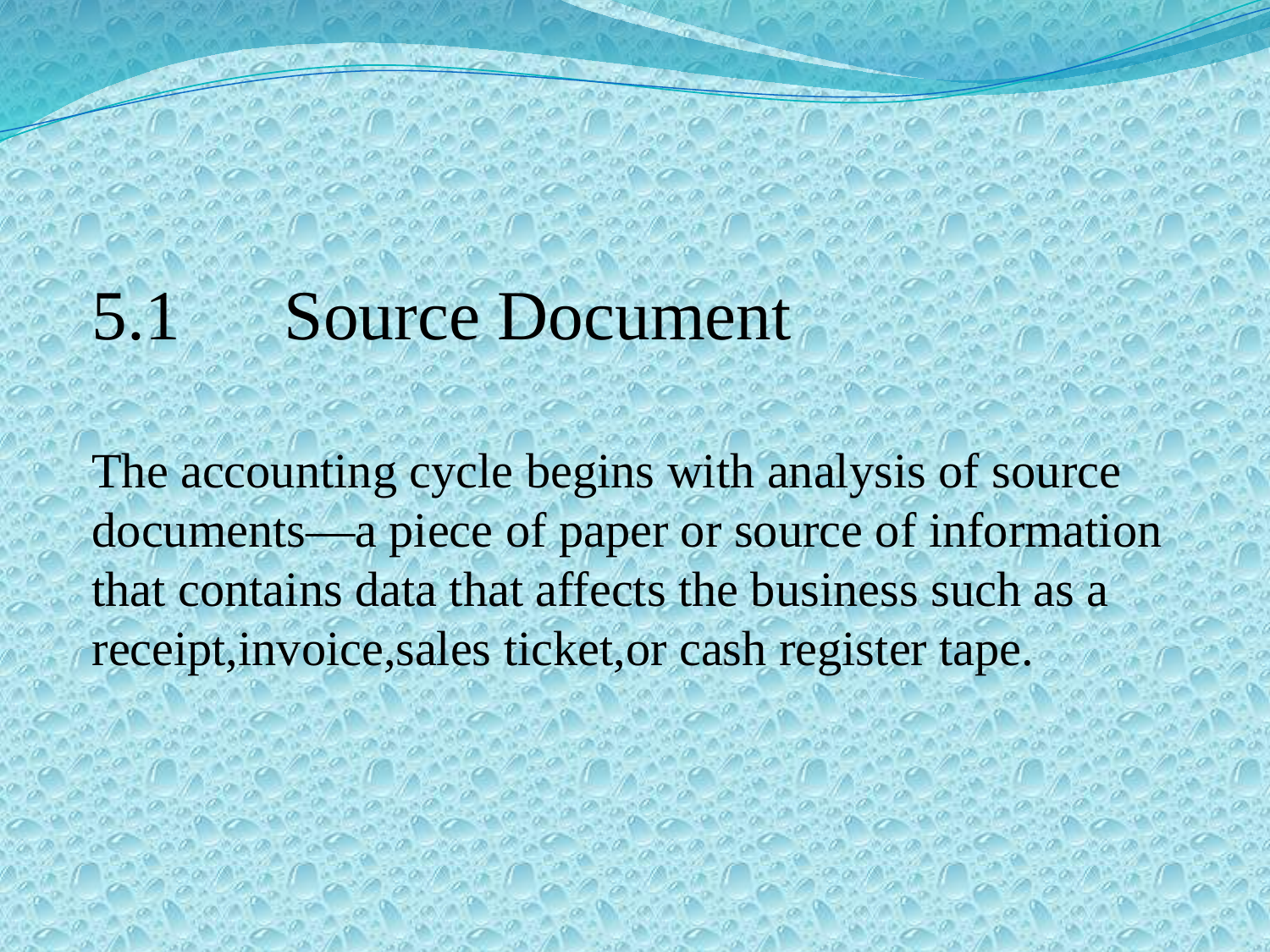

5.1　Source Document

The accounting cycle begins with analysis of source documents—a piece of paper or source of information that contains data that affects the business such as a receipt,invoice,sales ticket,or cash register tape.